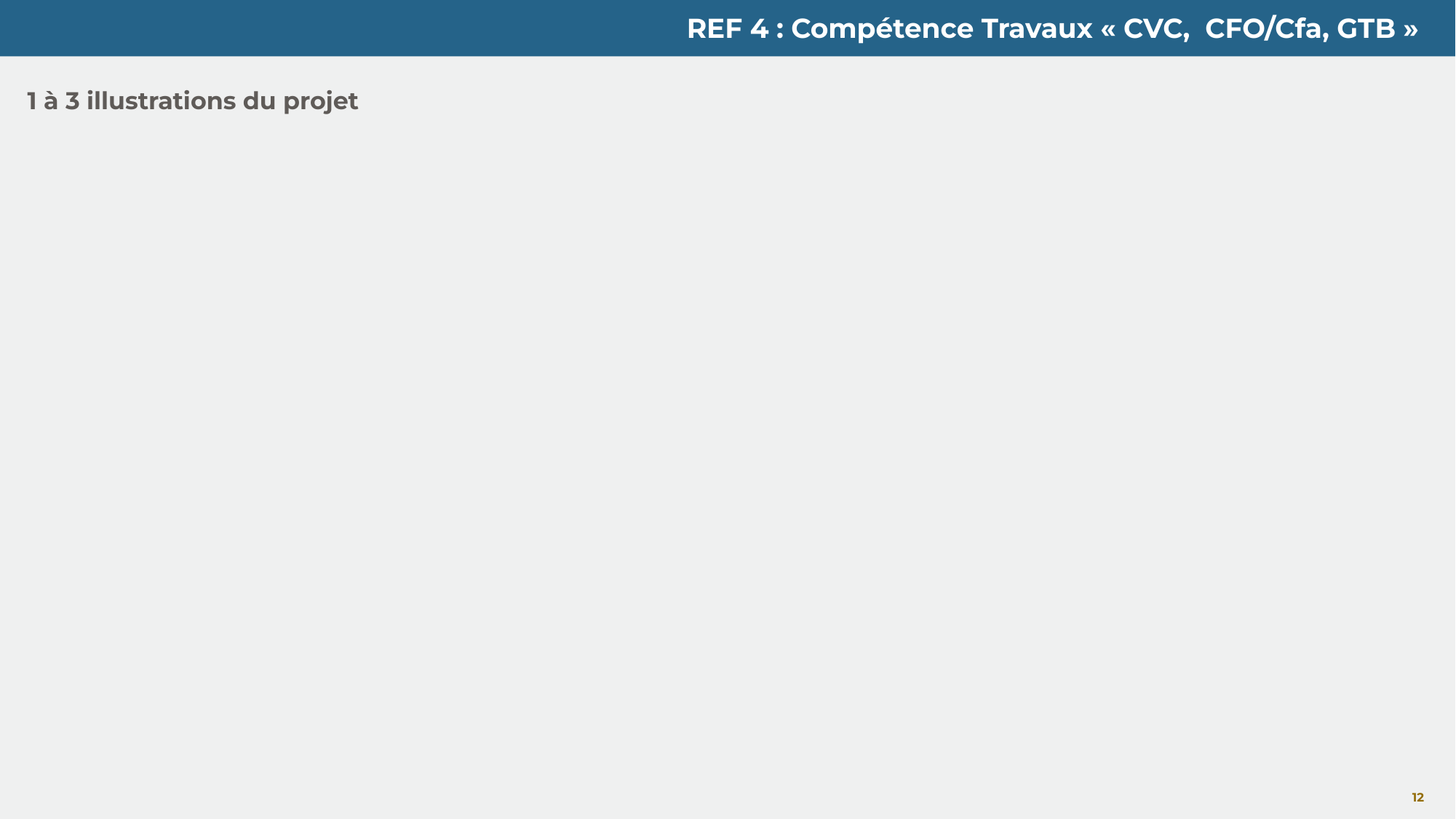

REF 4 : Compétence Travaux « CVC,  CFO/Cfa, GTB »
1 à 3 illustrations du projet
12